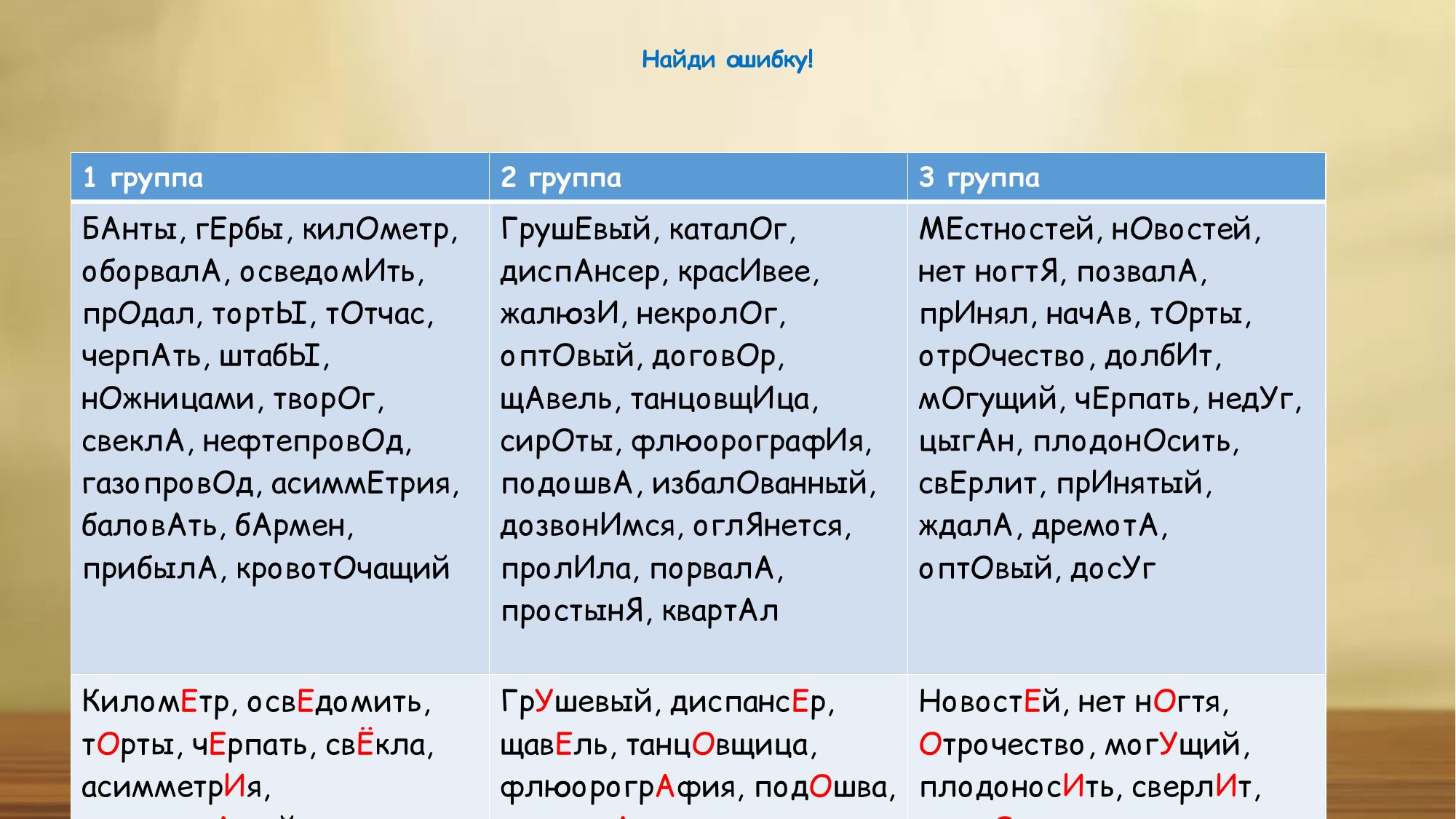

# Найди ошибку!
| 1 группа | 2 группа | 3 группа |
| --- | --- | --- |
| БАнты, гЕрбы, килОметр, оборвалА, осведомИть, прОдал, тортЫ, тОтчас, черпАть, штабЫ, нОжницами, творОг, свеклА, нефтепровОд, газопровОд, асиммЕтрия, баловАть, бАрмен, прибылА, кровотОчащий | ГрушЕвый, каталОг, диспАнсер, красИвее, жалюзИ, некролОг, оптОвый, договОр, щАвель, танцовщИца, сирОты, флюорографИя, подошвА, избалОванный, дозвонИмся, оглЯнется, пролИла, порвалА, простынЯ, квартАл | МЕстностей, нОвостей, нет ногтЯ, позвалА, прИнял, начАв, тОрты, отрОчество, долбИт, мОгущий, чЕрпать, недУг, цыгАн, плодонОсить, свЕрлит, прИнятый, ждалА, дремотА, оптОвый, досУг |
| КиломЕтр, освЕдомить, тОрты, чЕрпать, свЁкла, асимметрИя, кровоточАщий | ГрУшевый, диспансЕр, щавЕль, танцОвщица, флюорогрАфия, подОшва, пролилА | НовостЕй, нет нОгтя, Отрочество, могУщий, плодоносИть, сверлИт, дремОта |